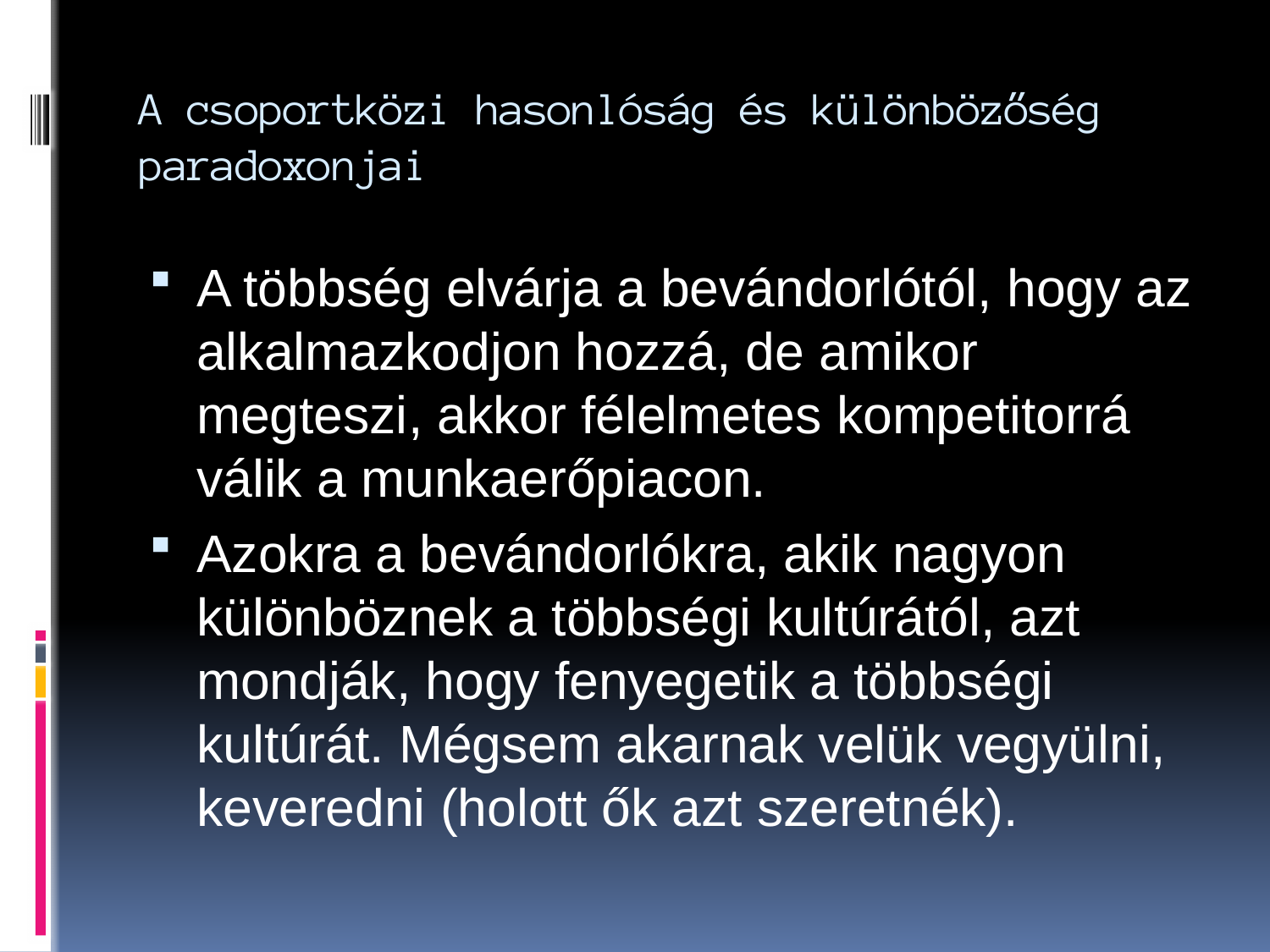

# A csoportközi hasonlóság és különbözőség paradoxonjai
A többség elvárja a bevándorlótól, hogy az alkalmazkodjon hozzá, de amikor megteszi, akkor félelmetes kompetitorrá válik a munkaerőpiacon.
Azokra a bevándorlókra, akik nagyon különböznek a többségi kultúrától, azt mondják, hogy fenyegetik a többségi kultúrát. Mégsem akarnak velük vegyülni, keveredni (holott ők azt szeretnék).